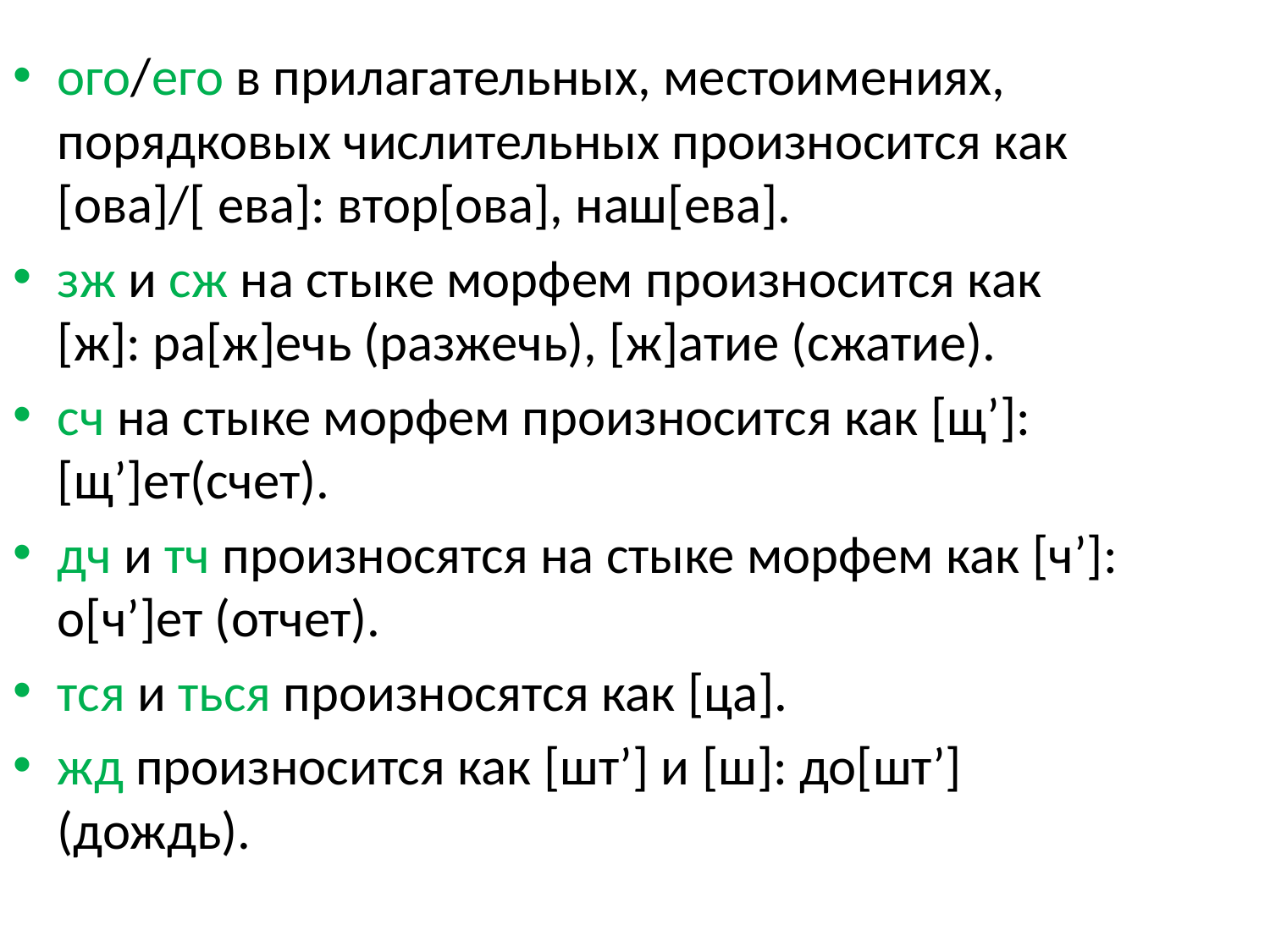

ого/его в прилагательных, местоимениях, порядковых числительных произносится как [ова]/[ ева]: втор[ова], наш[ева].
зж и сж на стыке морфем произносится как [ж]: ра[ж]ечь (разжечь), [ж]атие (сжатие).
сч на стыке морфем произносится как [щ’]: [щ’]ет(счет).
дч и тч произносятся на стыке морфем как [ч’]: о[ч’]ет (отчет).
тся и ться произносятся как [ца].
жд произносится как [шт’] и [ш]: до[шт’] (дождь).